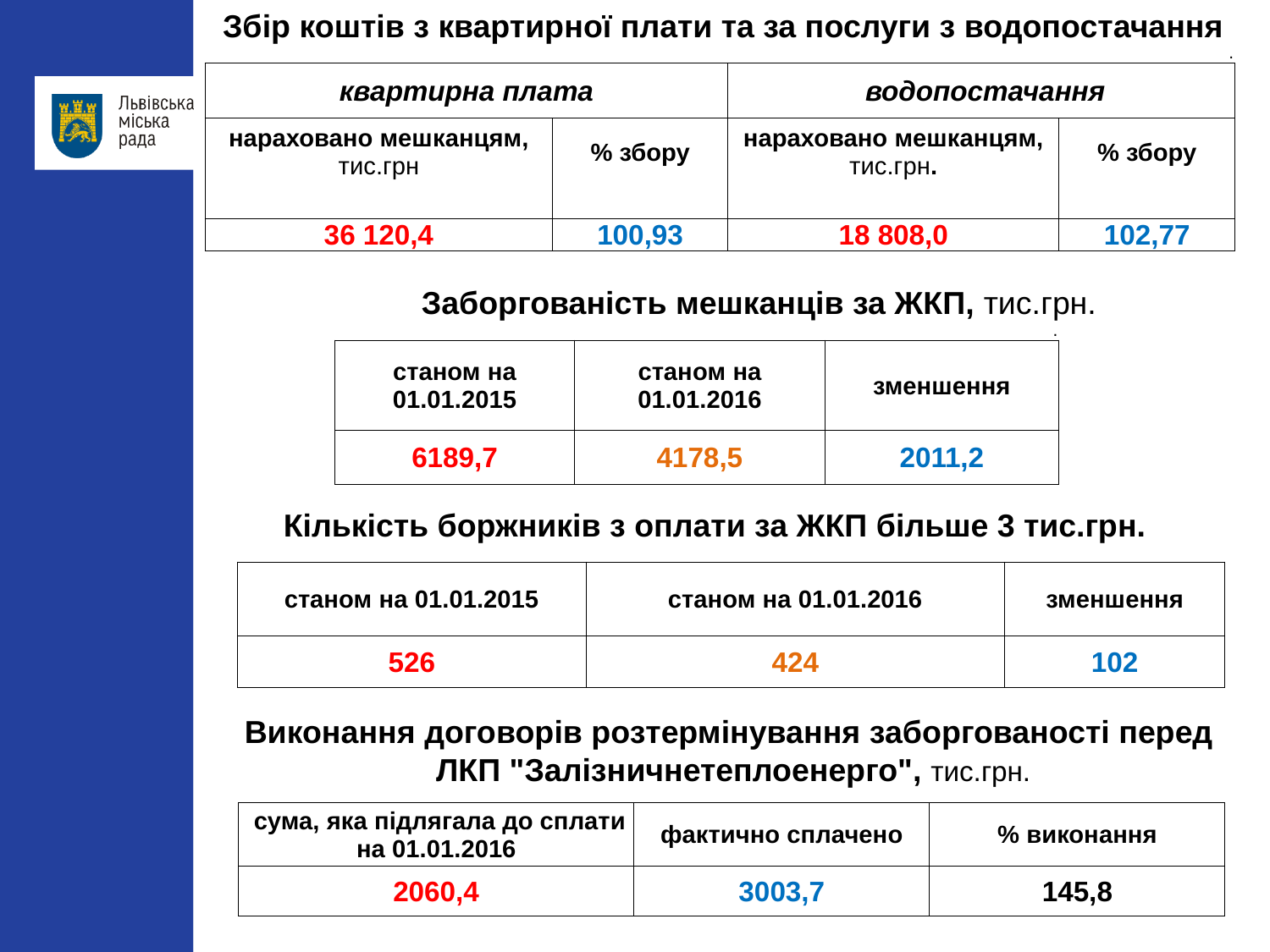

Збір коштів з квартирної плати та за послуги з водопостачання
|  |  |  |  | . |  |
| --- | --- | --- | --- | --- | --- |
| квартирна плата |  |  | водопостачання |  |  |
| нараховано мешканцям, тис.грн |  | % збору | нараховано мешканцям, тис.грн. |  | % збору |
|  |  |  |  |  |  |
| 36 120,4 |  | 100,93 | 18 808,0 |  | 102,77 |
Заборгованість мешканців за ЖКП, тис.грн.
|  |  | . |
| --- | --- | --- |
| станом на 01.01.2015 | станом на 01.01.2016 | зменшення |
| 6189,7 | 4178,5 | 2011,2 |
Кількість боржників з оплати за ЖКП більше 3 тис.грн.
|  |  |  |
| --- | --- | --- |
| станом на 01.01.2015 | станом на 01.01.2016 | зменшення |
| 526 | 424 | 102 |
Виконання договорів розтермінування заборгованості перед  ЛКП "Залізничнетеплоенерго", тис.грн.
|  |  |  |
| --- | --- | --- |
| сума, яка підлягала до сплати на 01.01.2016 | фактично сплачено | % виконання |
| 2060,4 | 3003,7 | 145,8 |